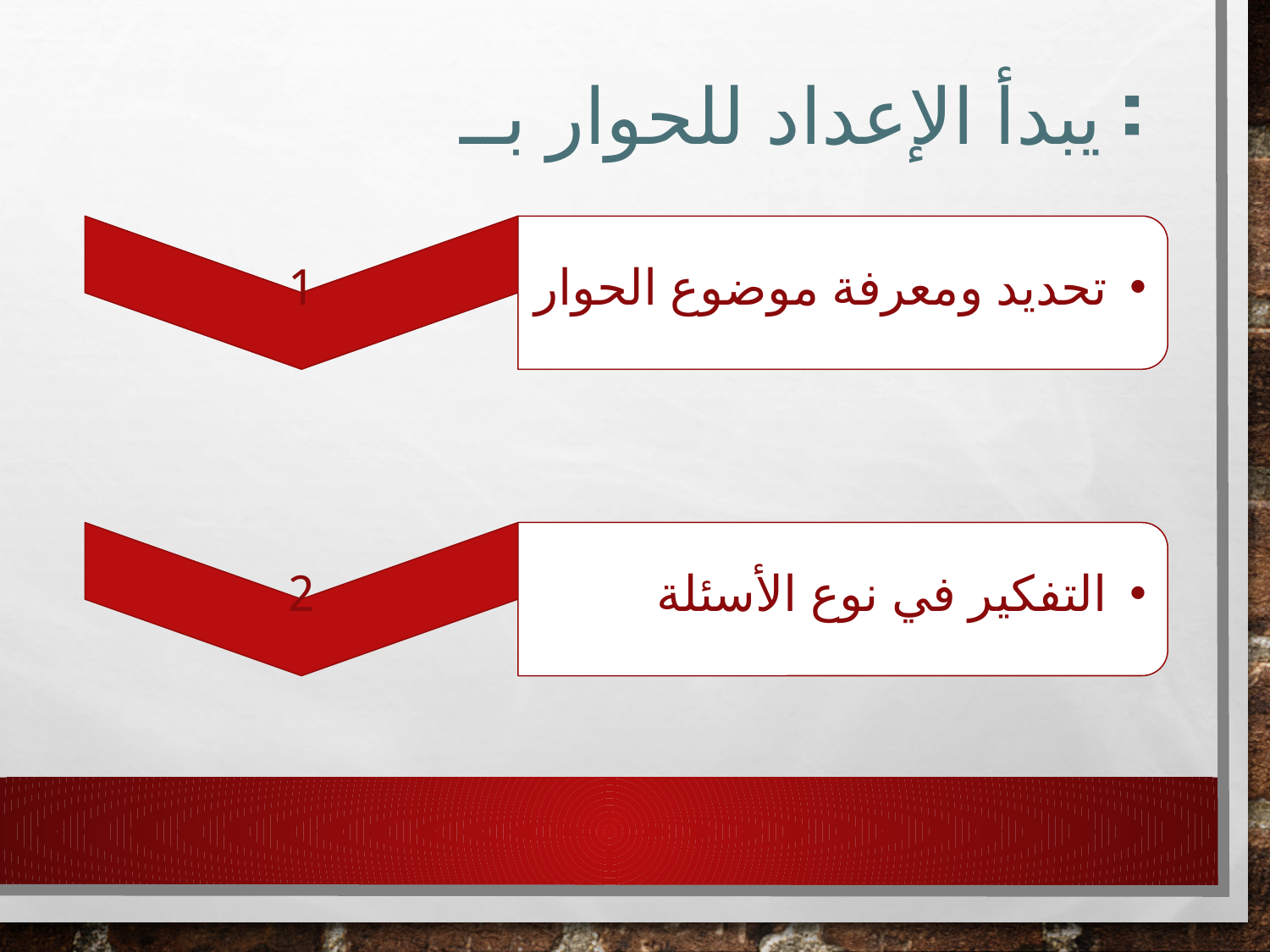

# يبدأ الإعداد للحوار بــ :
1
تحديد ومعرفة موضوع الحوار
2